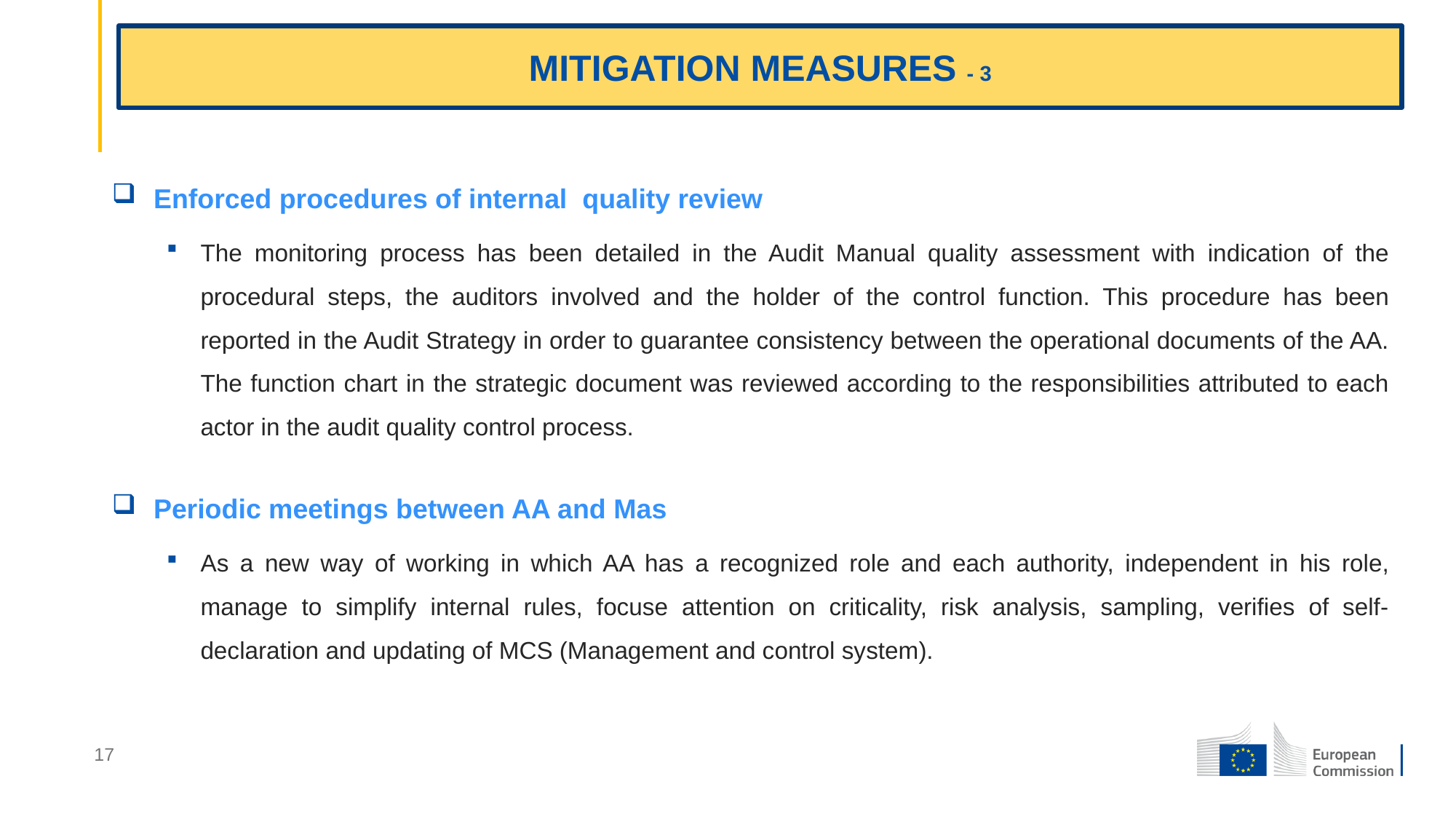

# Mitigation Measures - 3

 Enforced procedures of internal  quality review
The monitoring process has been detailed in the Audit Manual quality assessment with indication of the procedural steps, the auditors involved and the holder of the control function. This procedure has been reported in the Audit Strategy in order to guarantee consistency between the operational documents of the AA. The function chart in the strategic document was reviewed according to the responsibilities attributed to each actor in the audit quality control process.

 Periodic meetings between AA and Mas
As a new way of working in which AA has a recognized role and each authority, independent in his role, manage to simplify internal rules, focuse attention on criticality, risk analysis, sampling, verifies of self-declaration and updating of MCS (Management and control system).

17